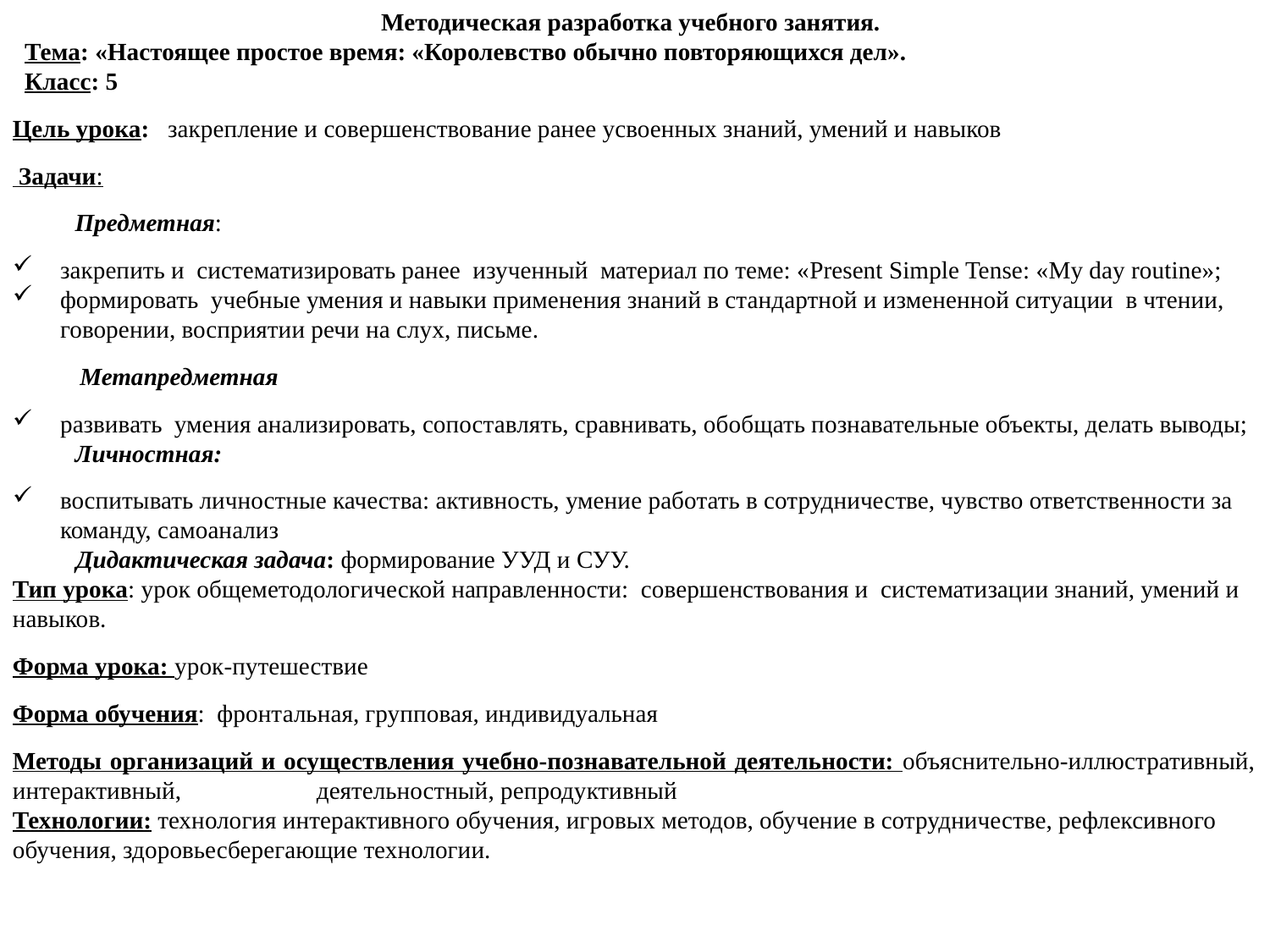

Методическая разработка учебного занятия.
  Тема: «Настоящее простое время: «Королевство обычно повторяющихся дел».
  Класс: 5
Цель урока:   закрепление и совершенствование ранее усвоенных знаний, умений и навыков
 Задачи:
Предметная:
закрепить и  систематизировать ранее  изученный  материал по теме: «Present Simple Tense: «My day routine»;
формировать  учебные умения и навыки применения знаний в стандартной и измененной ситуации  в чтении, говорении, восприятии речи на слух, письме.
           Метапредметная
развивать  умения анализировать, сопоставлять, сравнивать, обобщать познавательные объекты, делать выводы;
Личностная:
воспитывать личностные качества: активность, умение работать в сотрудничестве, чувство ответственности за команду, самоанализ
Дидактическая задача: формирование УУД и СУУ.
Тип урока: урок общеметодологической направленности:  совершенствования и  систематизации знаний, умений и навыков.
Форма урока: урок-путешествие
Форма обучения:  фронтальная, групповая, индивидуальная
Методы организаций и осуществления учебно-познавательной деятельности: объяснительно-иллюстративный, интерактивный,                      деятельностный, репродуктивный
Технологии: технология интерактивного обучения, игровых методов, обучение в сотрудничестве, рефлексивного обучения, здоровьесберегающие технологии.